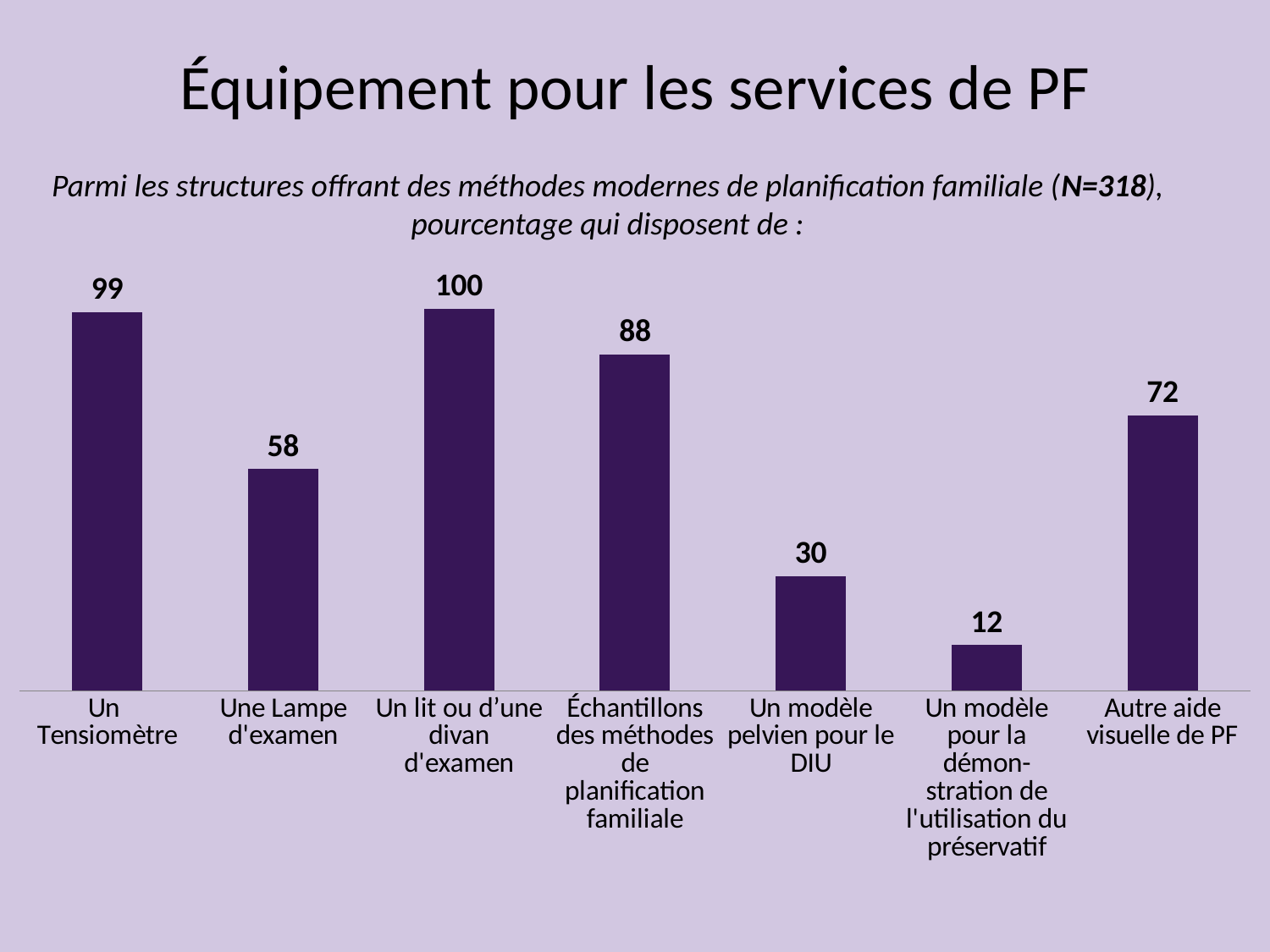

Équipement pour les services de PF
Parmi les structures offrant des méthodes modernes de planification familiale (N=318), pourcentage qui disposent de :

### Chart

| Category | Series 1 |
|---|---|
| Un
Tensiomètre | 99.0 |
| Une Lampe d'examen | 58.0 |
| Un lit ou d’une divan d'examen | 100.0 |
| Échantillons des méthodes de planification familiale | 88.0 |
| Un modèle pelvien pour le DIU | 30.0 |
| Un modèle pour la démon- stration de l'utilisation du préservatif | 12.0 |
| Autre aide visuelle de PF | 72.0 |